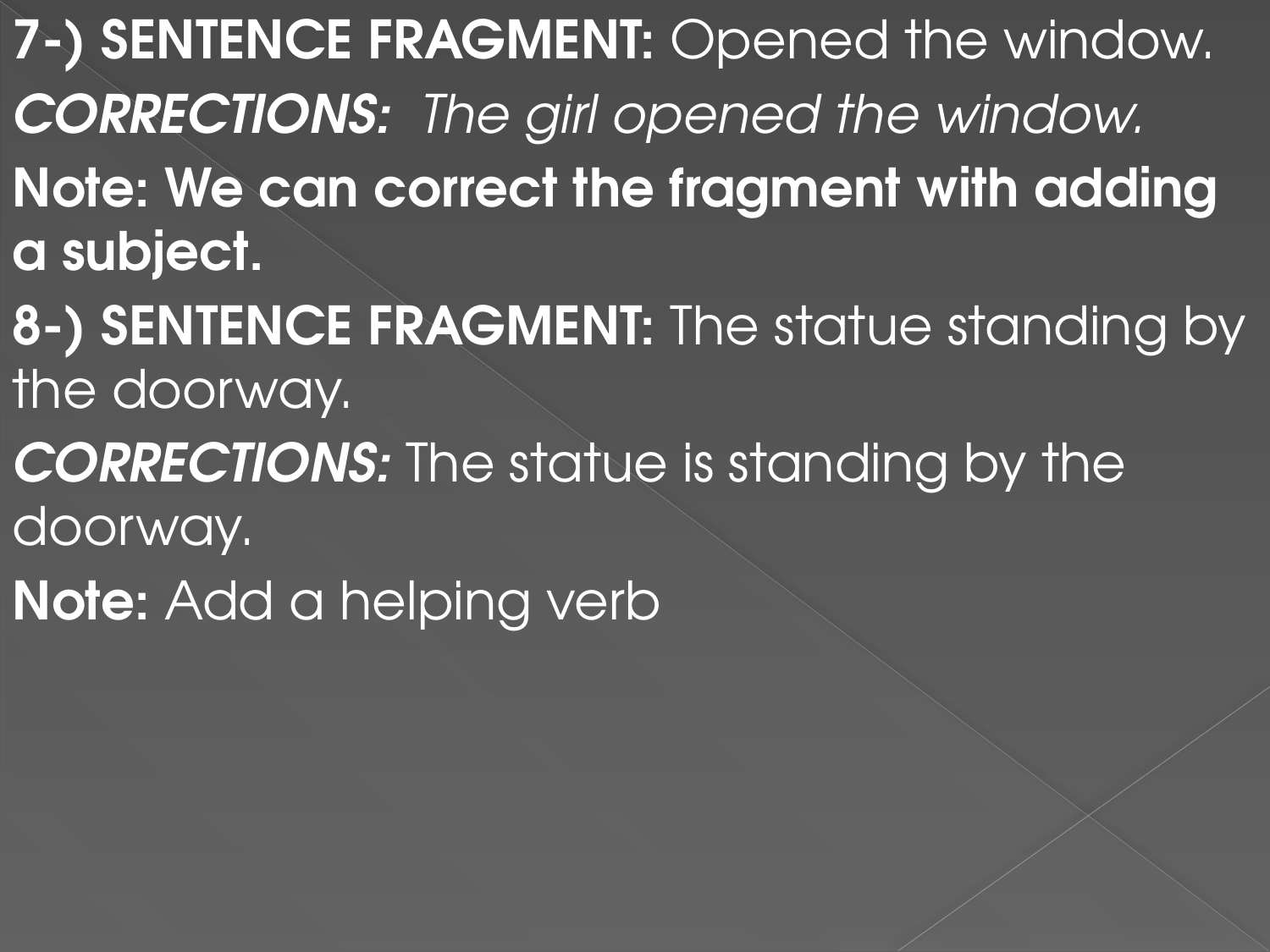

7-) SENTENCE FRAGMENT: Opened the window.
CORRECTIONS:  The girl opened the window.
Note: We can correct the fragment with adding a subject.
8-) SENTENCE FRAGMENT: The statue standing by the doorway.
CORRECTIONS: The statue is standing by the doorway.
Note: Add a helping verb